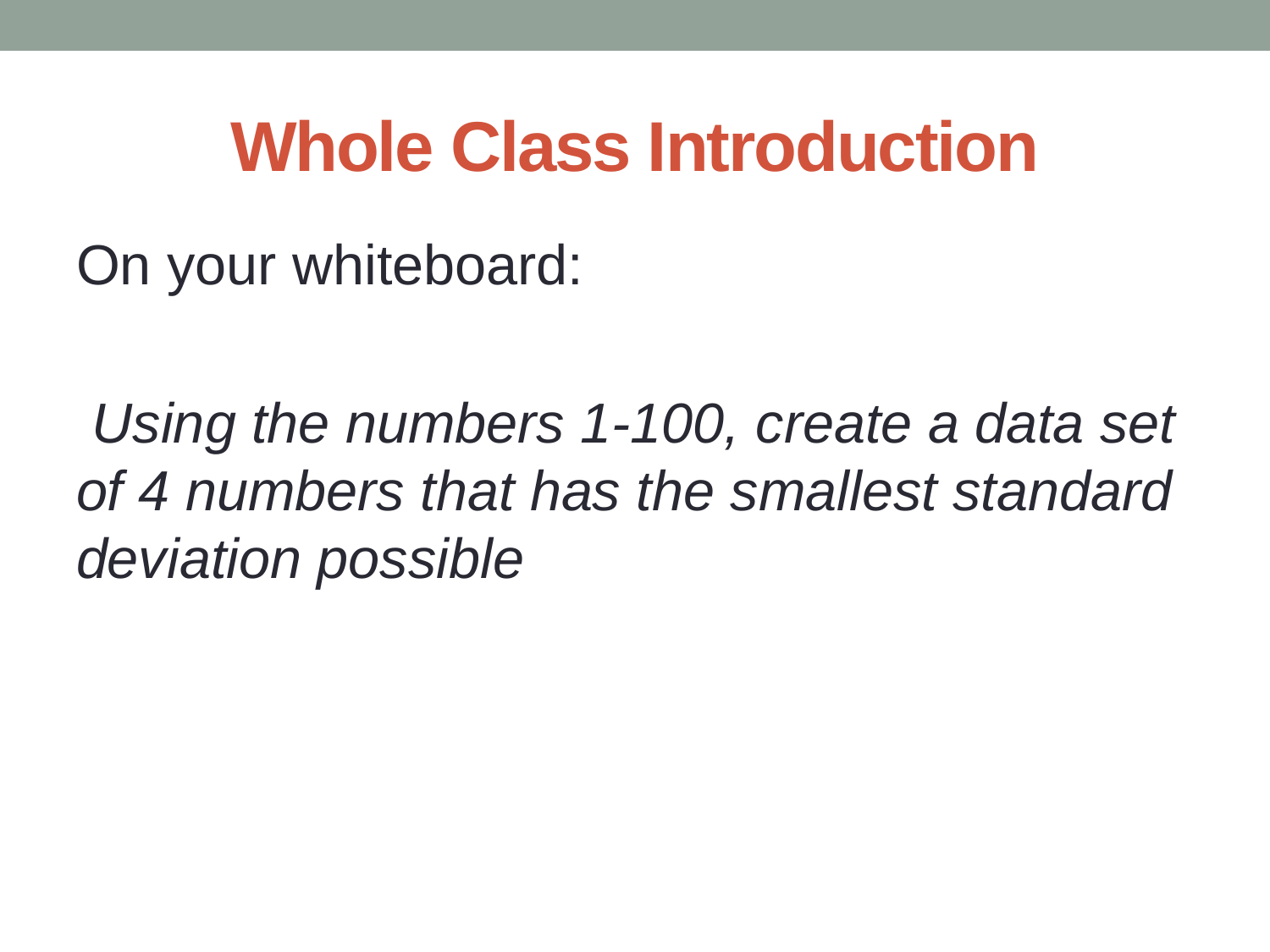

# Whole Class Introduction
On your whiteboard:

 Using the numbers 1-100, create a data set of 4 numbers that has the smallest standard deviation possible